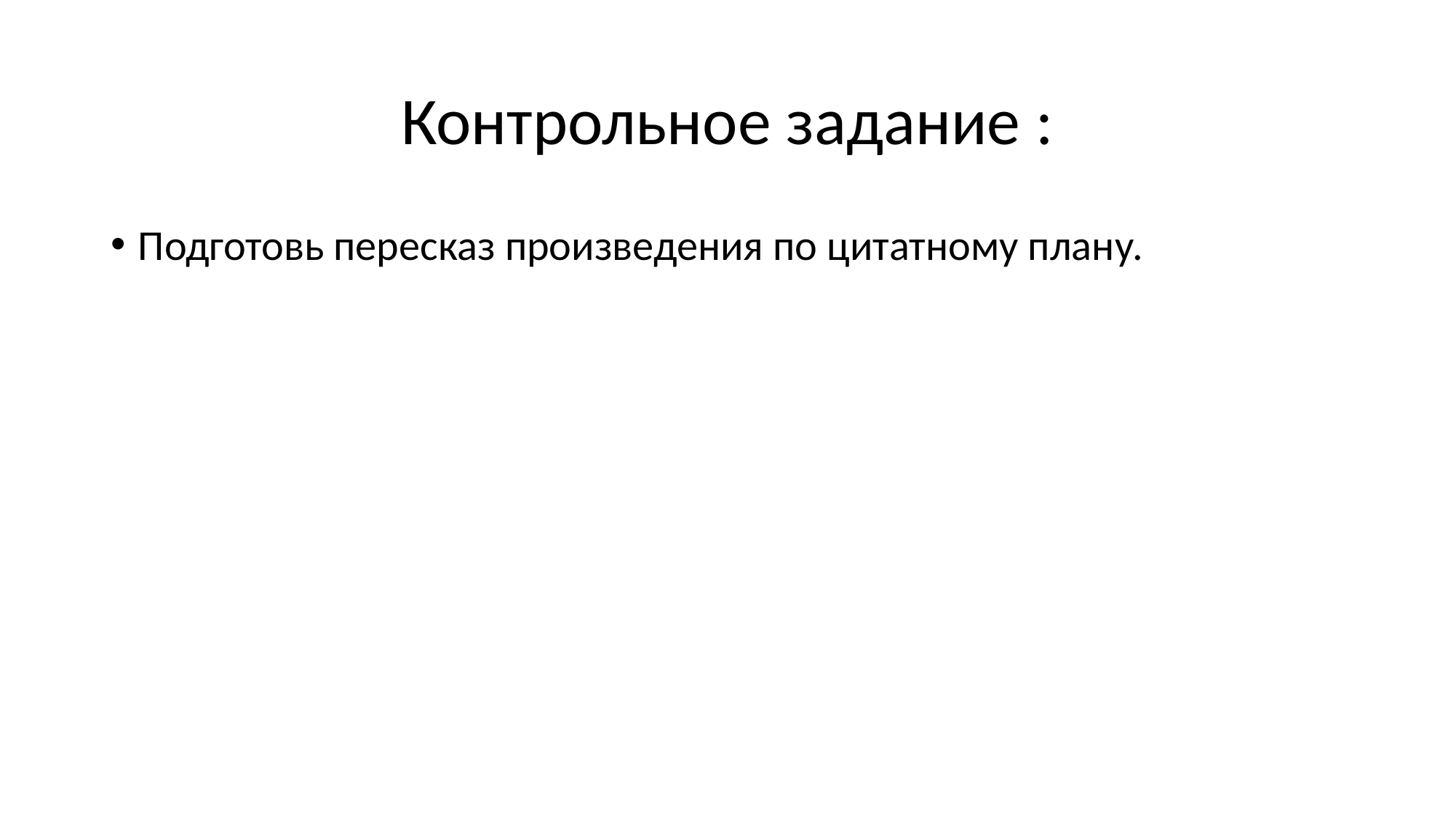

# Контрольное задание :
Подготовь пересказ произведения по цитатному плану.